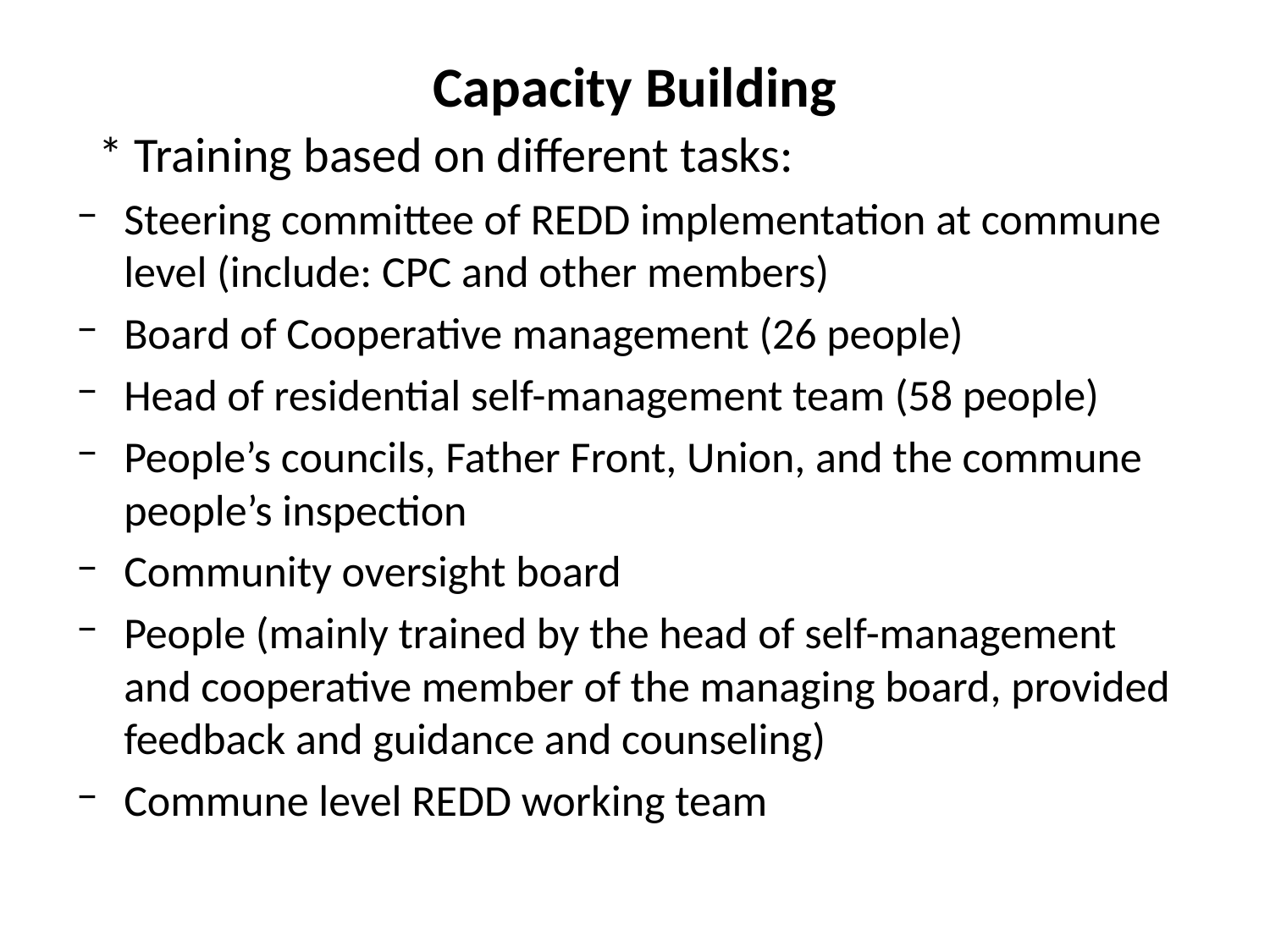

# Capacity Building
  * Training based on different tasks:
Steering committee of REDD implementation at commune level (include: CPC and other members)
Board of Cooperative management (26 people)
Head of residential self-management team (58 people)
People’s councils, Father Front, Union, and the commune people’s inspection
Community oversight board
People (mainly trained by the head of self-management and cooperative member of the managing board, provided feedback and guidance and counseling)
Commune level REDD working team